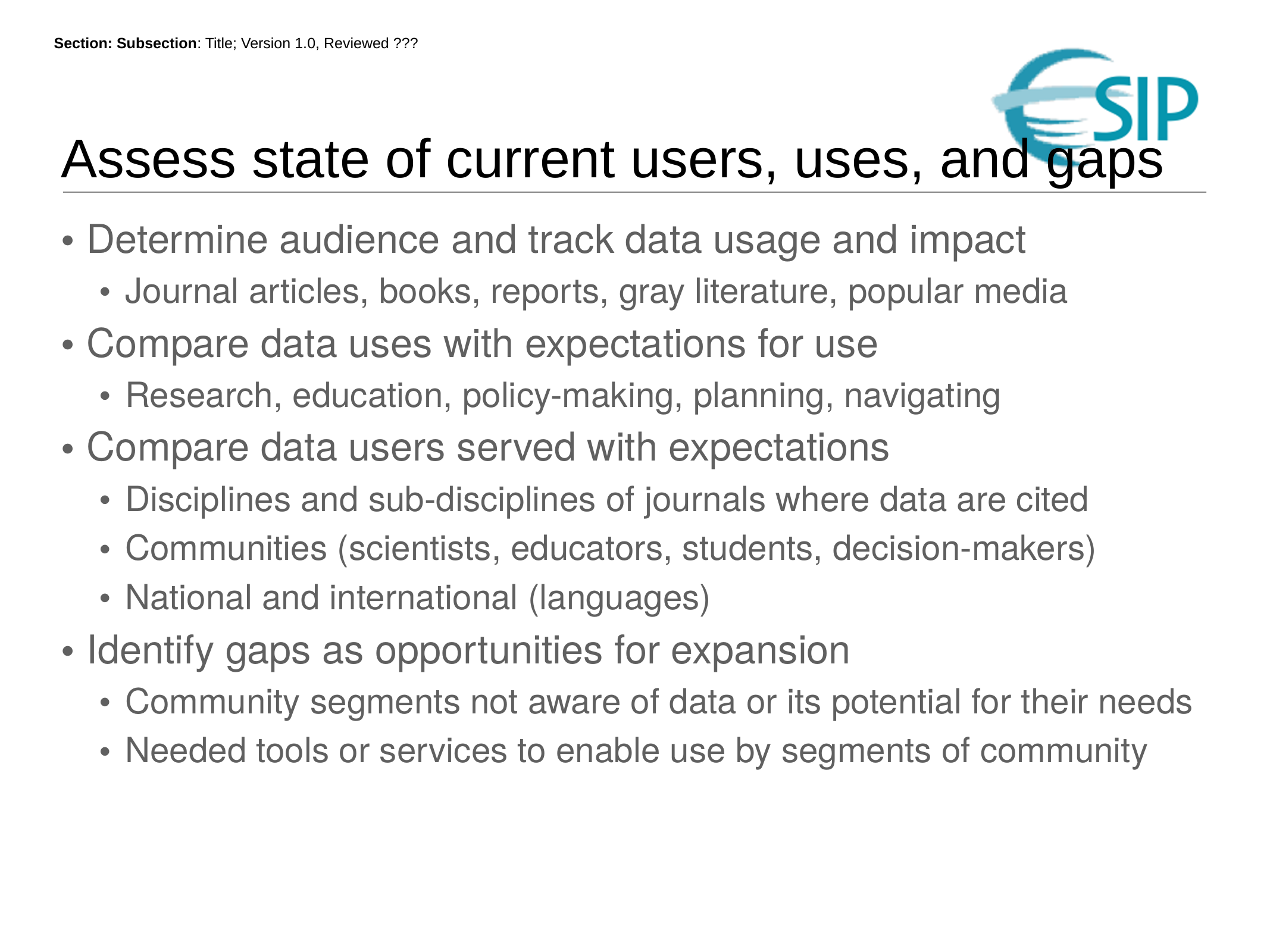

# Assess state of current users, uses, and gaps
Determine audience and track data usage and impact
Journal articles, books, reports, gray literature, popular media
Compare data uses with expectations for use
Research, education, policy-making, planning, navigating
Compare data users served with expectations
Disciplines and sub-disciplines of journals where data are cited
Communities (scientists, educators, students, decision-makers)
National and international (languages)
Identify gaps as opportunities for expansion
Community segments not aware of data or its potential for their needs
Needed tools or services to enable use by segments of community